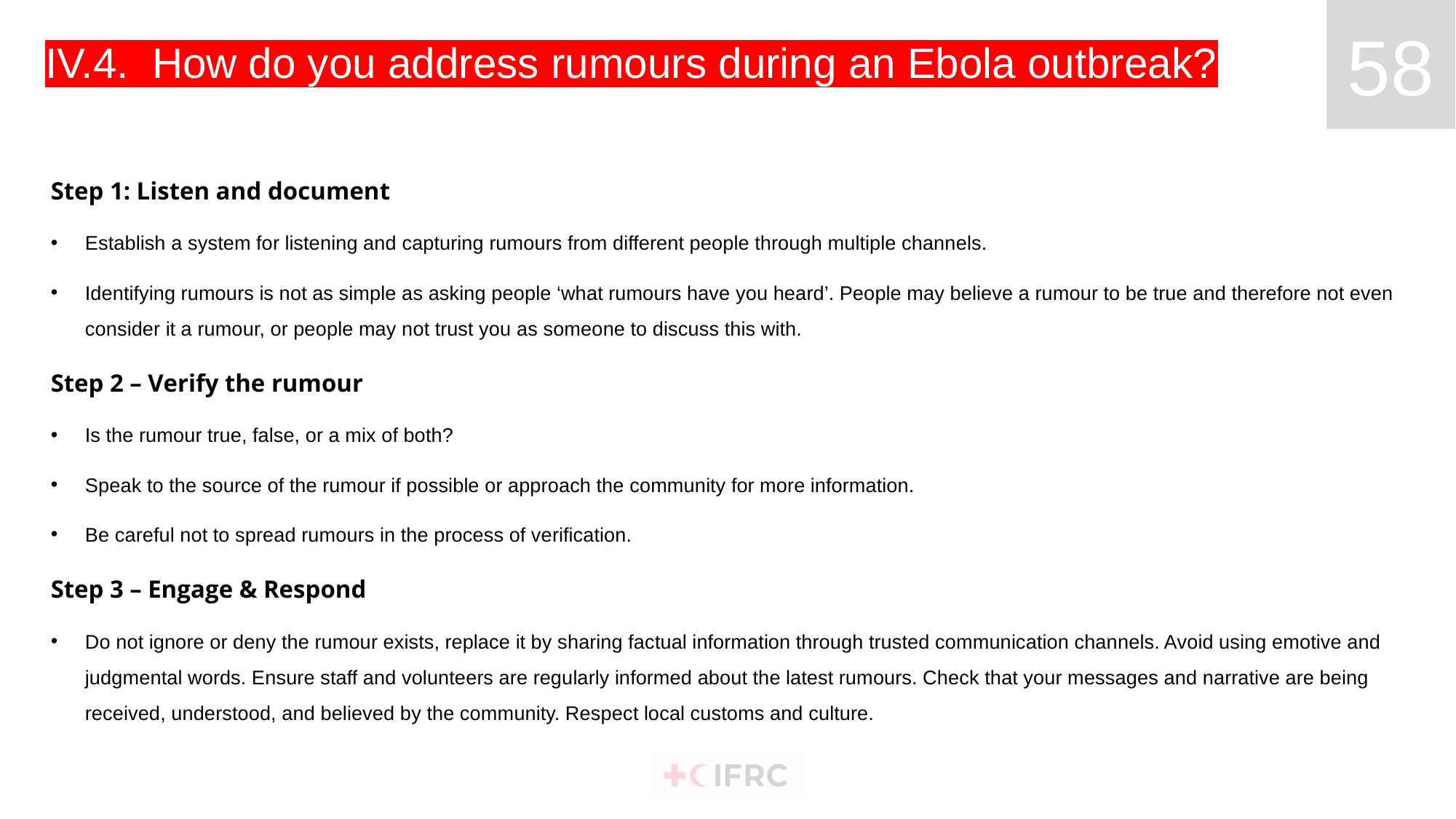

# IV.4.  How do you address rumours during an Ebola outbreak?
Step 1: Listen and document
Establish a system for listening and capturing rumours from different people through multiple channels.
Identifying rumours is not as simple as asking people ‘what rumours have you heard’. People may believe a rumour to be true and therefore not even consider it a rumour, or people may not trust you as someone to discuss this with.
Step 2 – Verify the rumour
Is the rumour true, false, or a mix of both?
Speak to the source of the rumour if possible or approach the community for more information.
Be careful not to spread rumours in the process of verification.
Step 3 – Engage & Respond
Do not ignore or deny the rumour exists, replace it by sharing factual information through trusted communication channels. Avoid using emotive and judgmental words. Ensure staff and volunteers are regularly informed about the latest rumours. Check that your messages and narrative are being received, understood, and believed by the community. Respect local customs and culture.